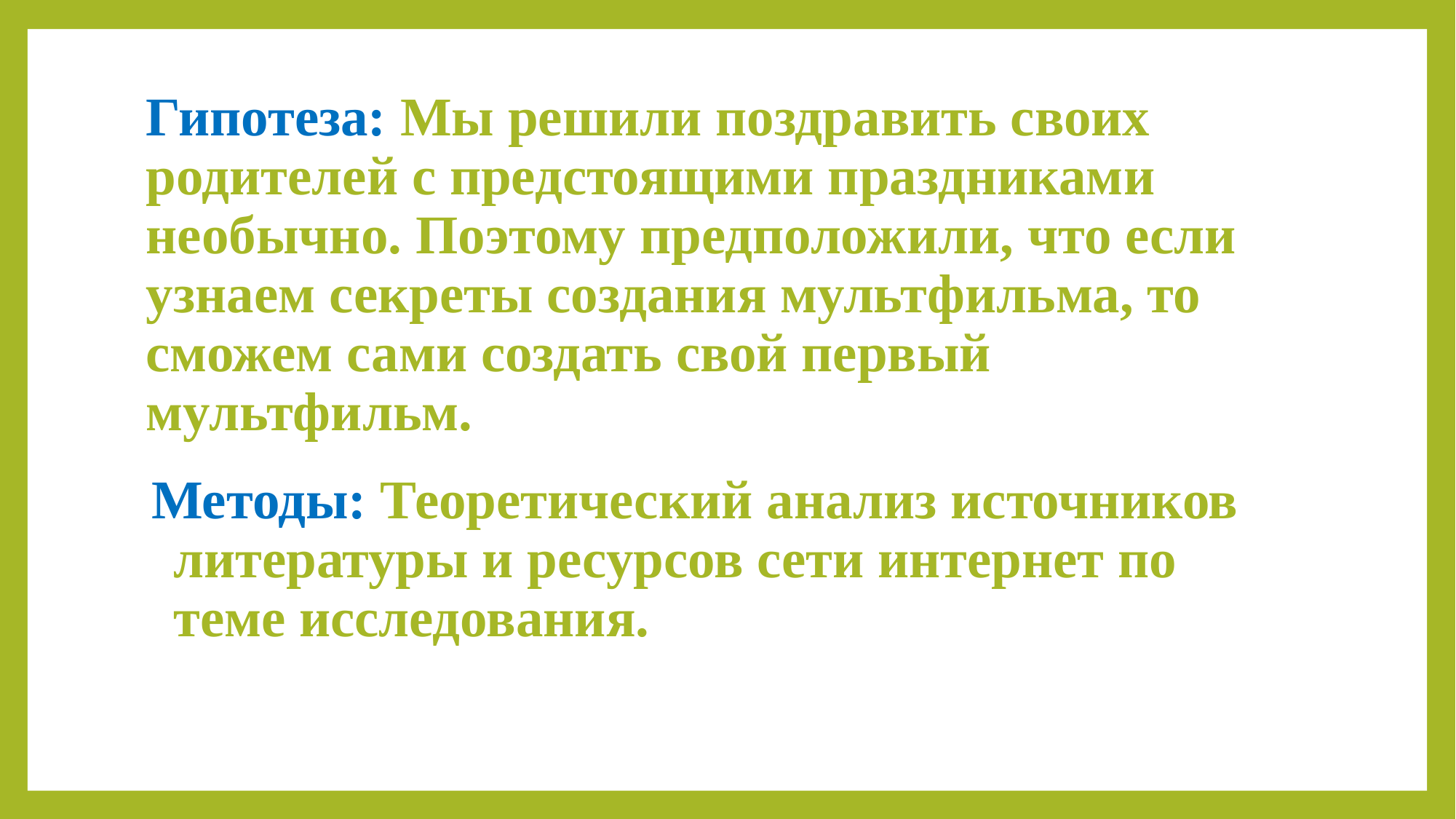

# Гипотеза: Мы решили поздравить своих родителей с предстоящими праздниками необычно. Поэтому предположили, что если узнаем секреты создания мультфильма, то сможем сами создать свой первый мультфильм.
Методы: Теоретический анализ источников литературы и ресурсов сети интернет по теме исследования.